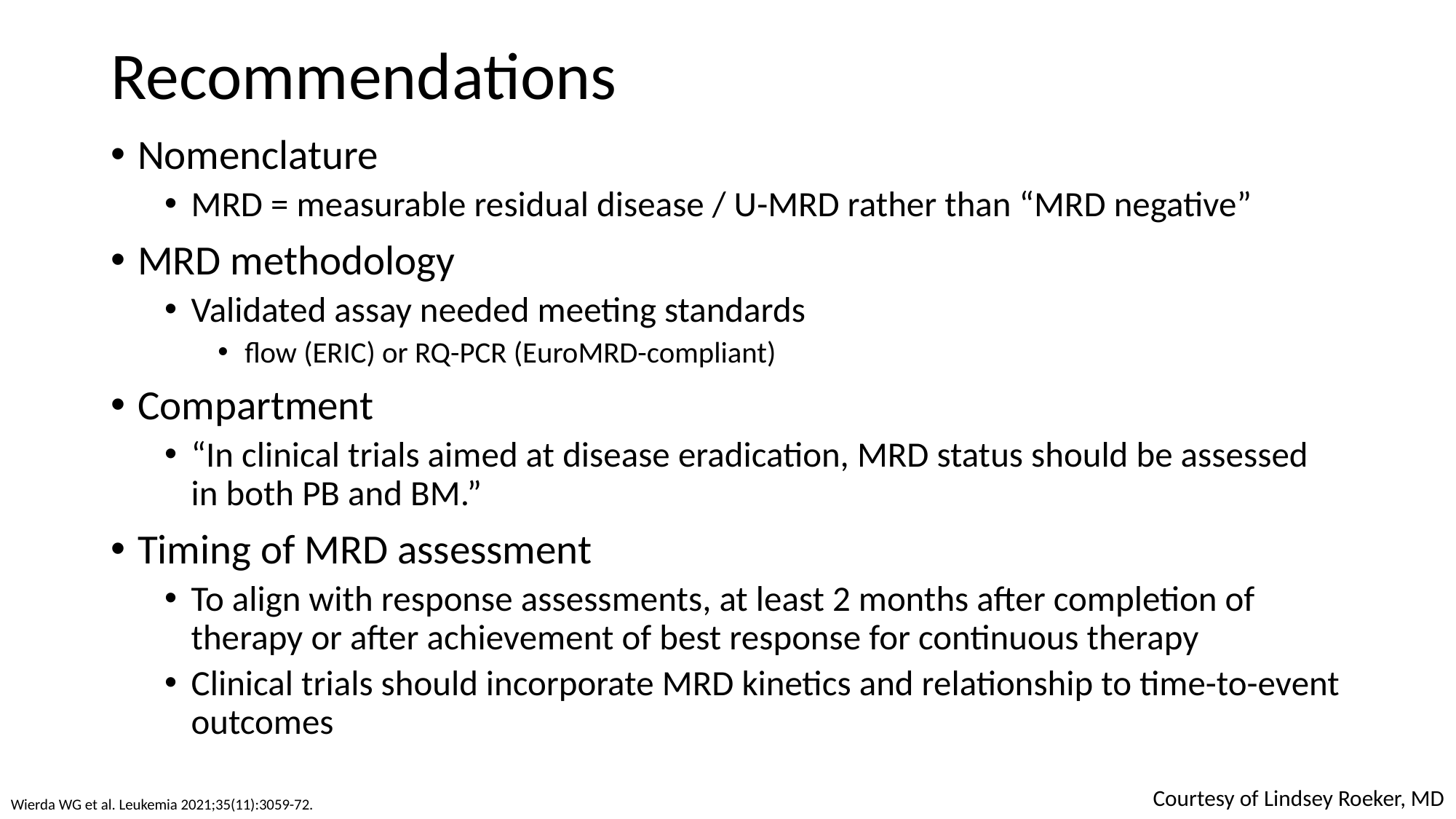

# Recommendations
Nomenclature
MRD = measurable residual disease / U-MRD rather than “MRD negative”
MRD methodology
Validated assay needed meeting standards
flow (ERIC) or RQ-PCR (EuroMRD-compliant)
Compartment
“In clinical trials aimed at disease eradication, MRD status should be assessed in both PB and BM.”
Timing of MRD assessment
To align with response assessments, at least 2 months after completion of therapy or after achievement of best response for continuous therapy
Clinical trials should incorporate MRD kinetics and relationship to time-to-event outcomes
Courtesy of Lindsey Roeker, MD
Wierda WG et al. Leukemia 2021;35(11):3059-72.